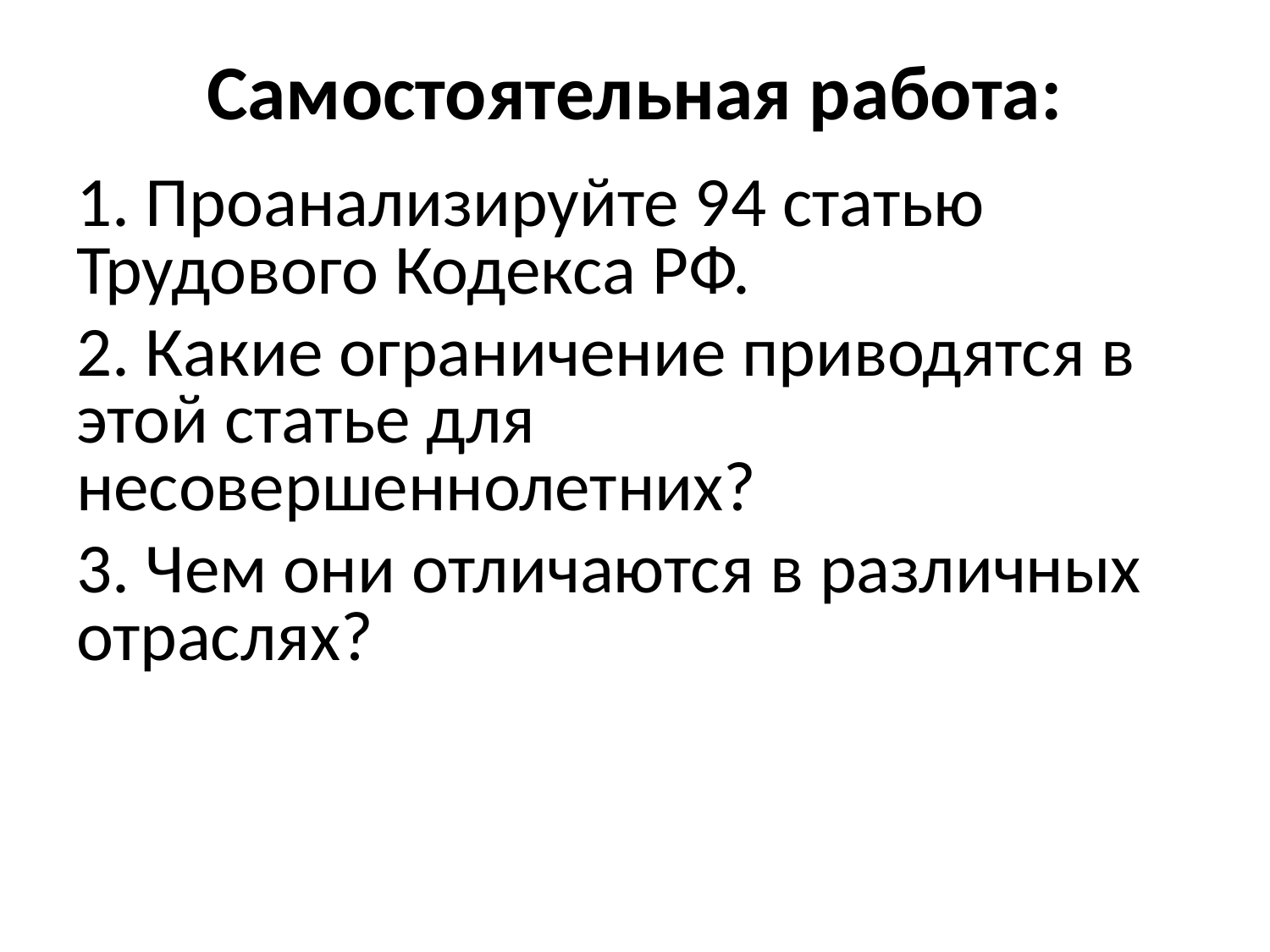

# Самостоятельная работа:
1. Проанализируйте 94 статью Трудового Кодекса РФ.
2. Какие ограничение приводятся в этой статье для несовершеннолетних?
3. Чем они отличаются в различных отраслях?